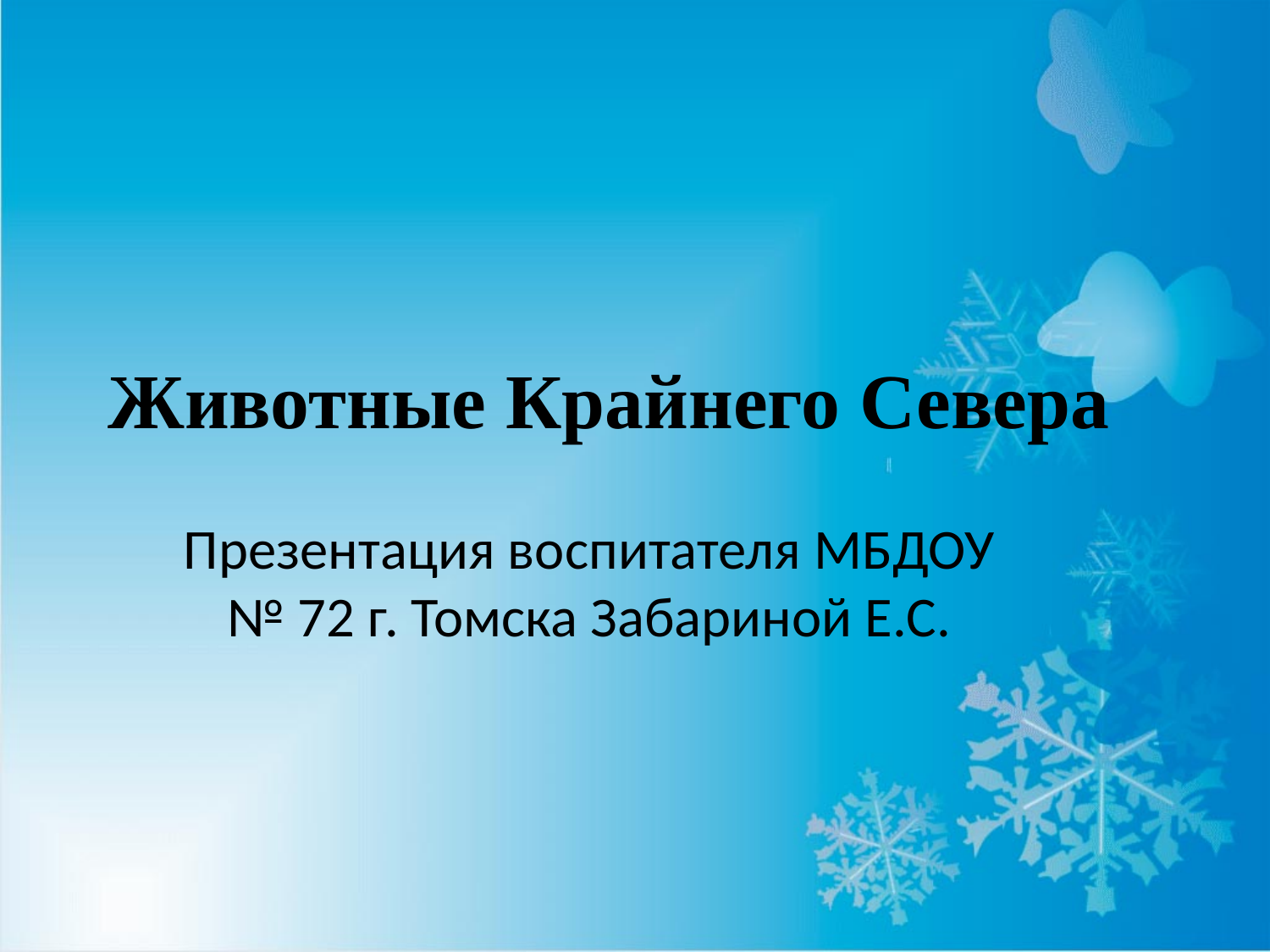

# Животные Крайнего Севера
Презентация воспитателя МБДОУ № 72 г. Томска Забариной Е.С.